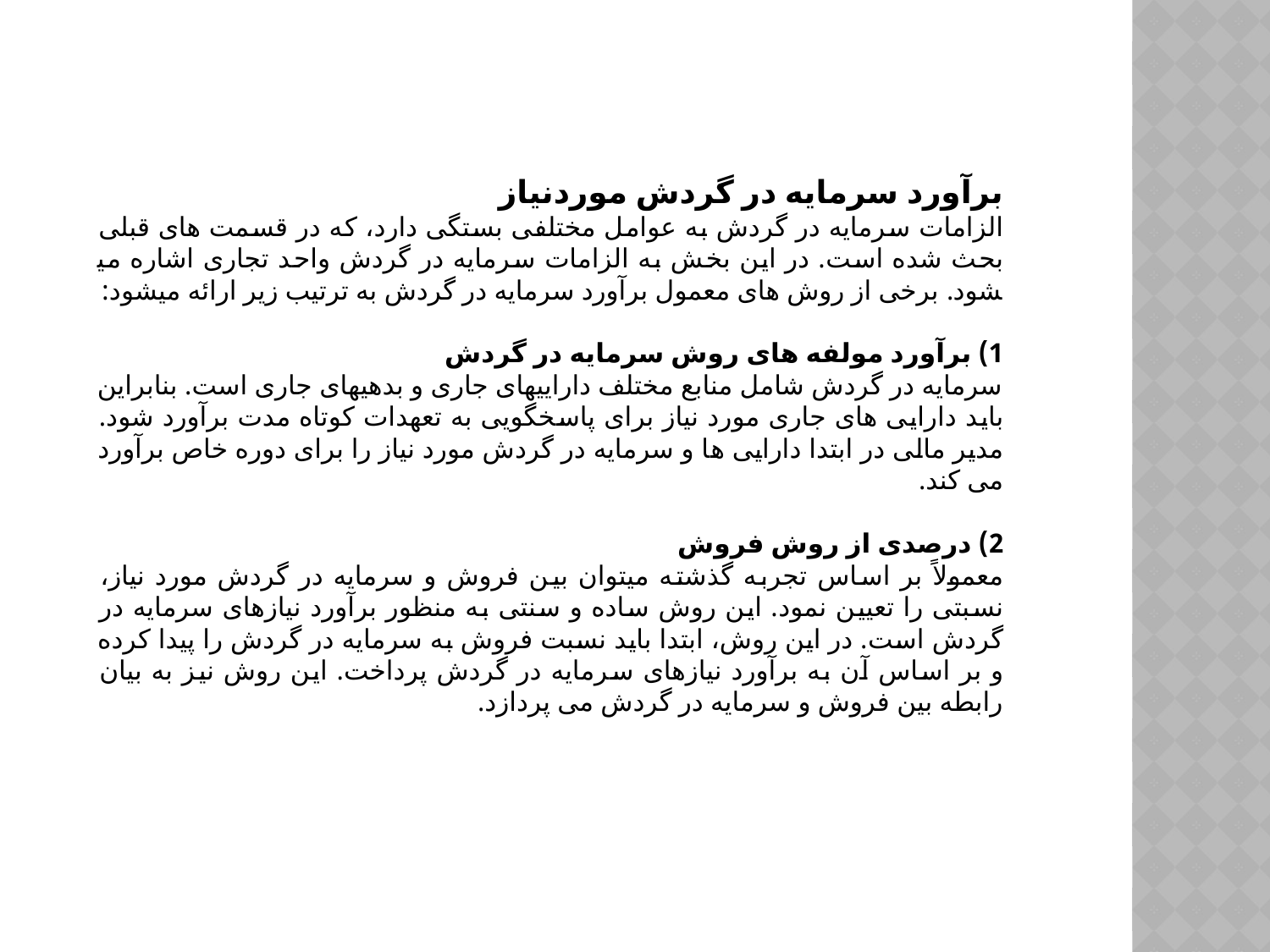

برآورد سرمایه در گردش موردنیاز
الزامات سرمایه در گردش به عوامل مختلفی بستگی دارد، که در قسمت های قبلی بحث شده است. در این بخش به الزامات سرمایه در گردش واحد تجاری اشاره می­شود. برخی از روش های معمول برآورد سرمایه در گردش به ترتیب زیر ارائه می­شود:

1) برآورد مولفه های روش سرمایه در گردش
سرمایه در گردش شامل منابع مختلف دارایی­های جاری و بدهی­های جاری است. بنابراین باید دارایی های جاری مورد نیاز برای پاسخگویی به تعهدات کوتاه مدت برآورد شود. مدیر مالی در ابتدا دارایی ها و سرمایه در گردش مورد نیاز را برای دوره خاص برآورد می کند.

2) درصدی از روش فروش
معمولاً بر اساس تجربه گذشته می­توان بین فروش و سرمایه در گردش مورد نیاز، نسبتی را تعیین نمود. این روش ساده و سنتی به منظور برآورد نیازهای سرمایه در گردش است. در این روش، ابتدا باید نسبت فروش به سرمایه در گردش را پیدا کرده و بر اساس آن به برآورد نیازهای سرمایه در گردش پرداخت. این روش نیز به بیان رابطه بین فروش و سرمایه در گردش می پردازد.